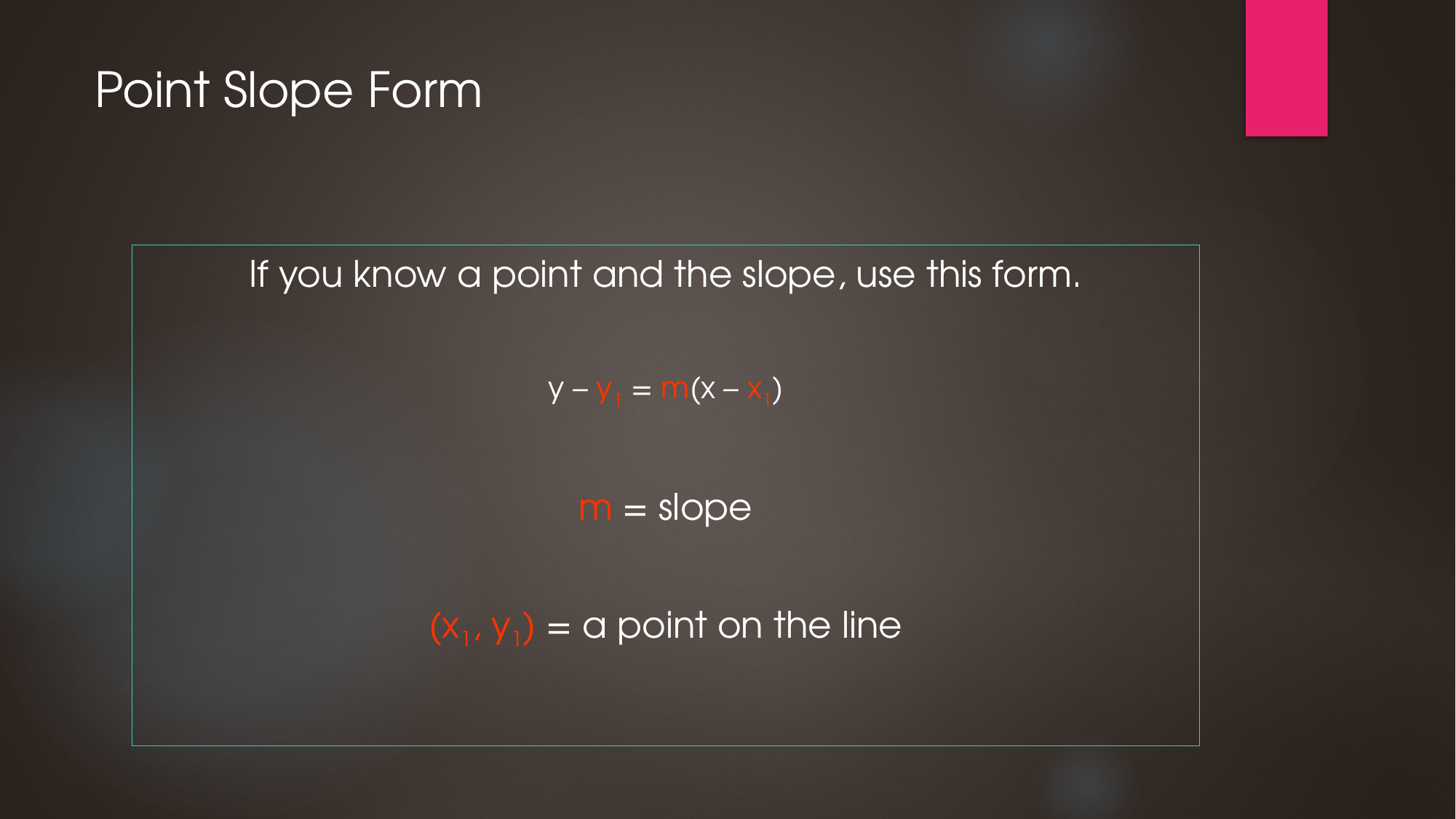

# Point Slope Form
If you know a point and the slope, use this form.

y – y1 = m(x – x1)

m = slope

(x1, y1) = a point on the line